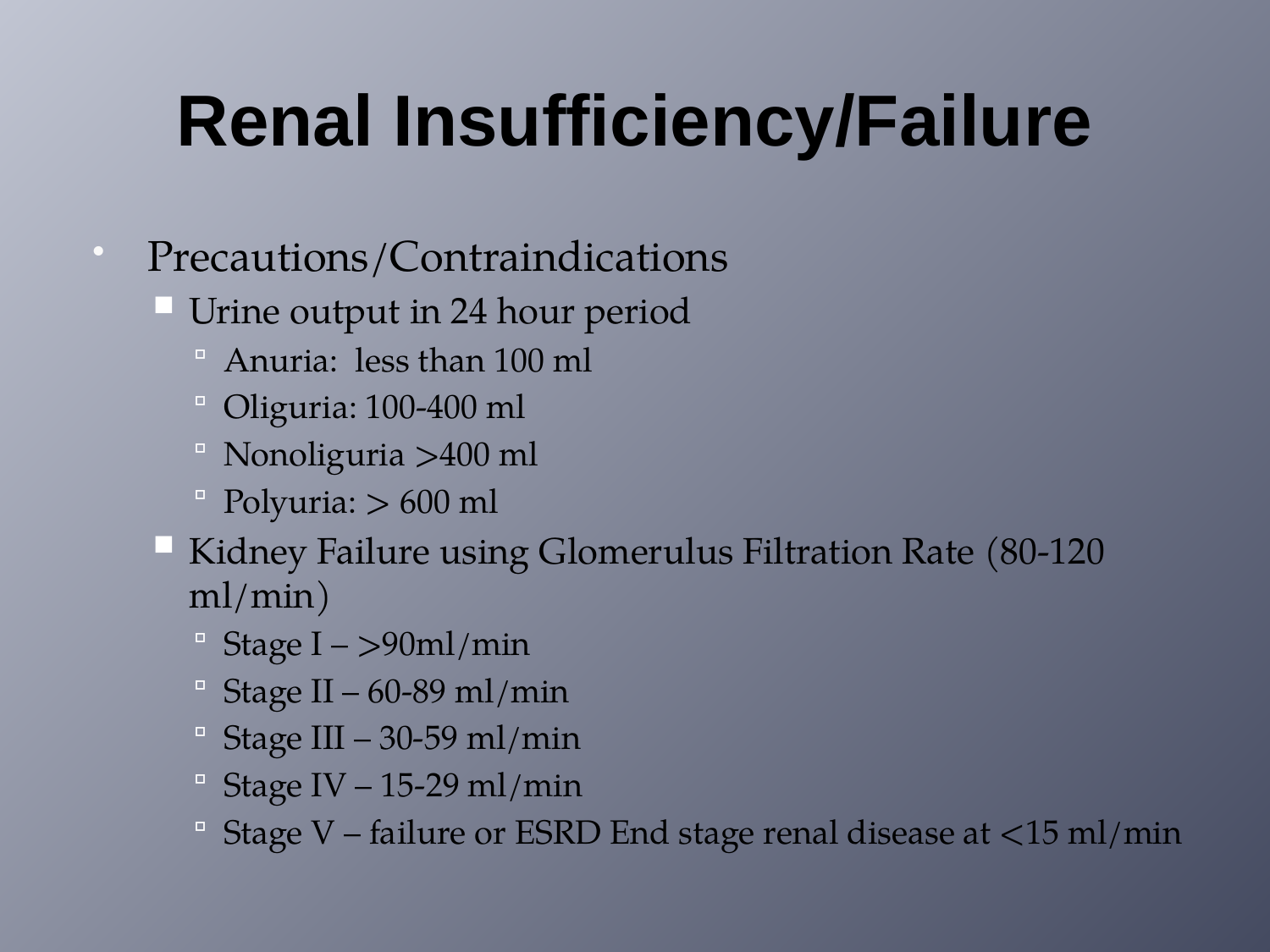

# Renal Insufficiency/Failure
Precautions/Contraindications
Urine output in 24 hour period
Anuria:  less than 100 ml
Oliguria: 100-400 ml
Nonoliguria >400 ml
Polyuria: > 600 ml
Kidney Failure using Glomerulus Filtration Rate (80-120 ml/min)
Stage I – >90ml/min
Stage II – 60-89 ml/min
Stage III – 30-59 ml/min
Stage IV – 15-29 ml/min
Stage V – failure or ESRD End stage renal disease at <15 ml/min